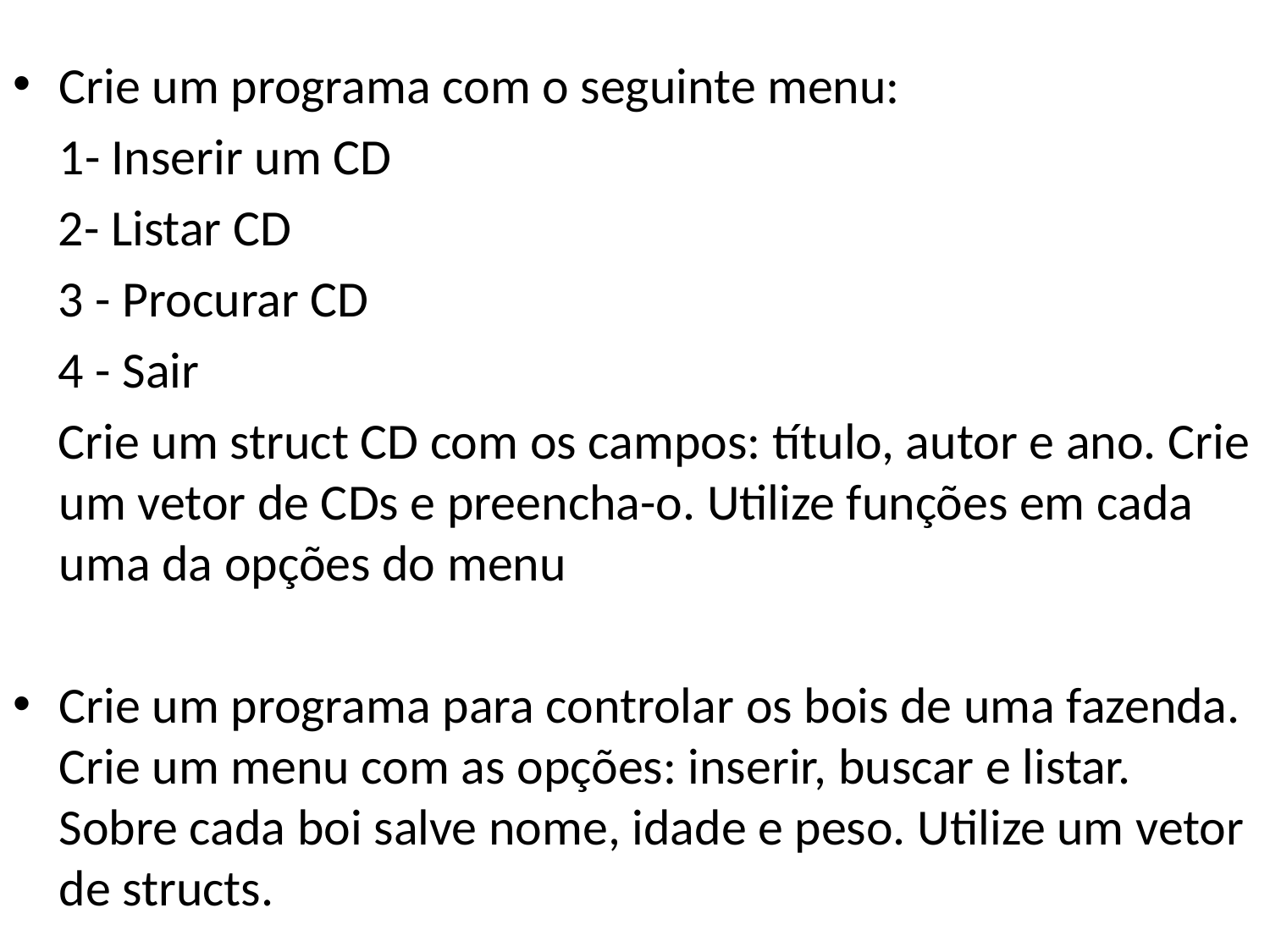

Crie um programa com o seguinte menu:
	1- Inserir um CD
    2- Listar CD
    3 - Procurar CD
    4 - Sair
    Crie um struct CD com os campos: título, autor e ano. Crie um vetor de CDs e preencha-o. Utilize funções em cada uma da opções do menu

Crie um programa para controlar os bois de uma fazenda. Crie um menu com as opções: inserir, buscar e listar. Sobre cada boi salve nome, idade e peso. Utilize um vetor de structs.